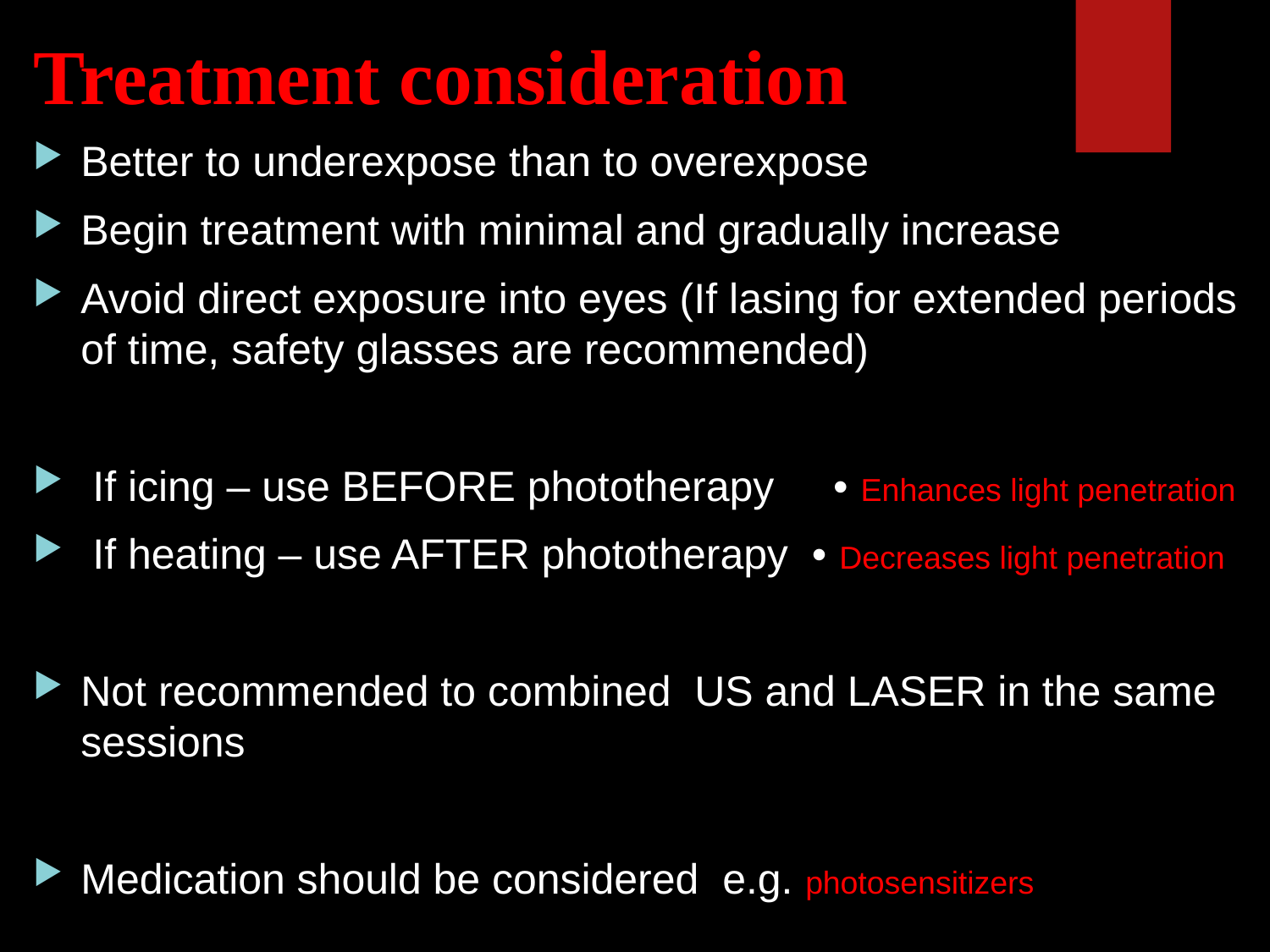

Treatment consideration
Better to underexpose than to overexpose
Begin treatment with minimal and gradually increase
Avoid direct exposure into eyes (If lasing for extended periods of time, safety glasses are recommended)

 If icing – use BEFORE phototherapy     • Enhances light penetration
 If heating – use AFTER phototherapy  • Decreases light penetration

Not recommended to combined  US and LASER in the same sessions

Medication should be considered  e.g. photosensitizers